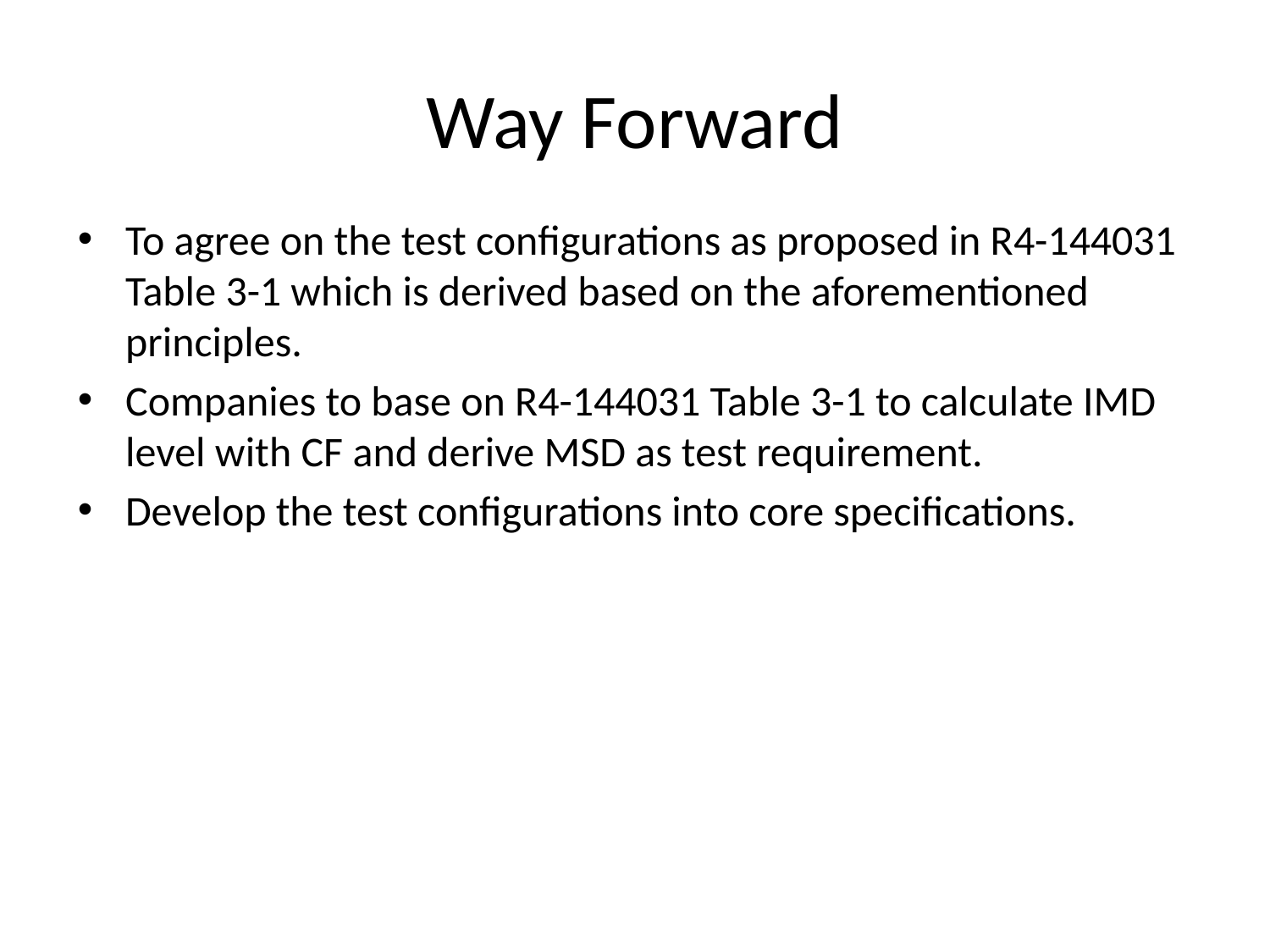

# Way Forward
To agree on the test configurations as proposed in R4-144031 Table 3-1 which is derived based on the aforementioned principles.
Companies to base on R4-144031 Table 3-1 to calculate IMD level with CF and derive MSD as test requirement.
Develop the test configurations into core specifications.